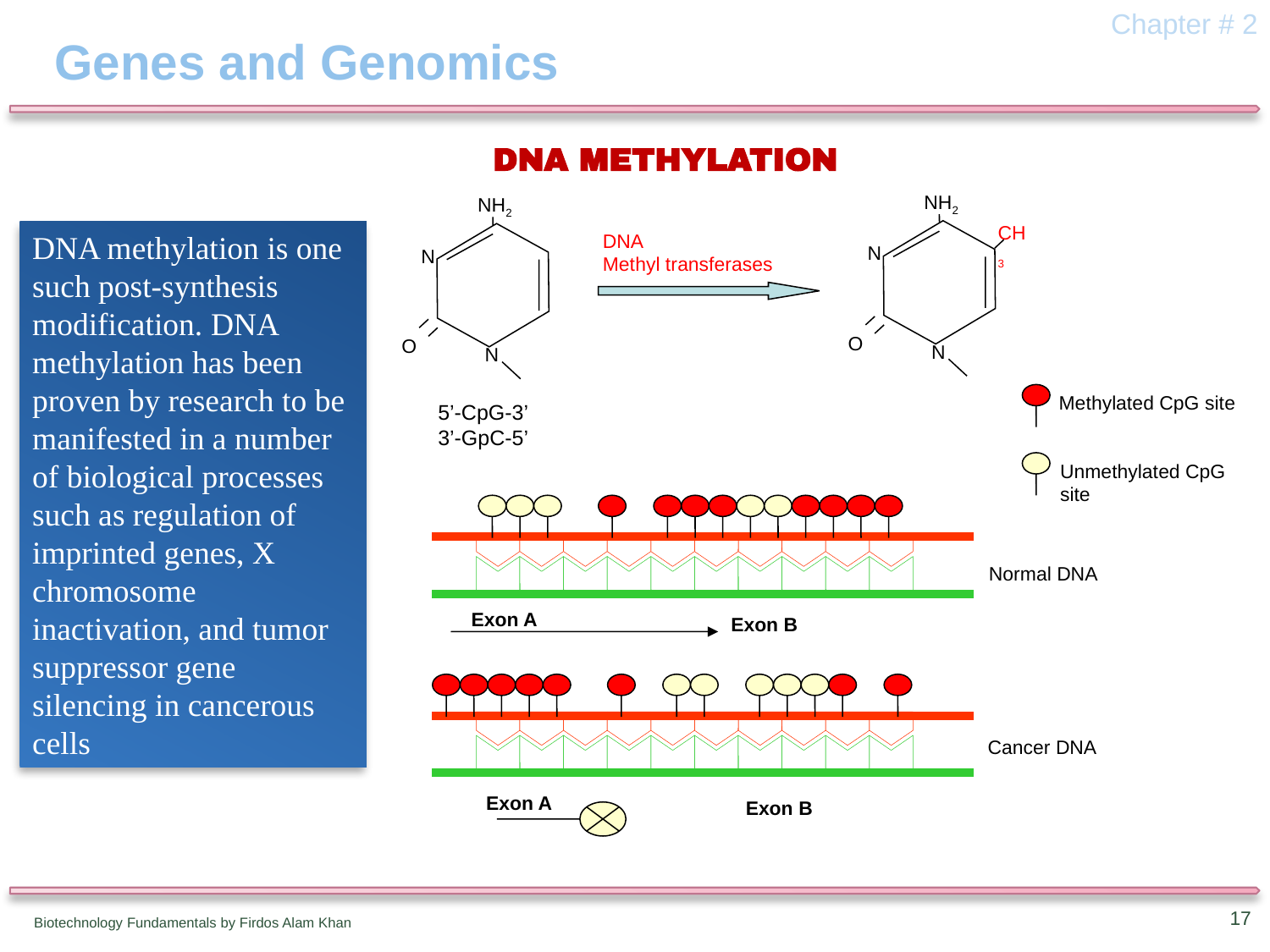

Chapter # 2
# Genes and Genomics

Dna methylation
NH2
NH2

CH3

DNA
Methyl transferases

N
N

O

O

N
N

Methylated CpG site
5’-CpG-3’
3’-GpC-5’

Unmethylated CpG site

Normal DNA
Exon A
Exon B

Cancer DNA
Exon A
Exon B

DNA methylation is one such post-synthesis modification. DNA methylation has been proven by research to be manifested in a number of biological processes such as regulation of imprinted genes, X chromosome inactivation, and tumor suppressor gene silencing in cancerous cells
Title in here

17
Biotechnology Fundamentals by Firdos Alam Khan